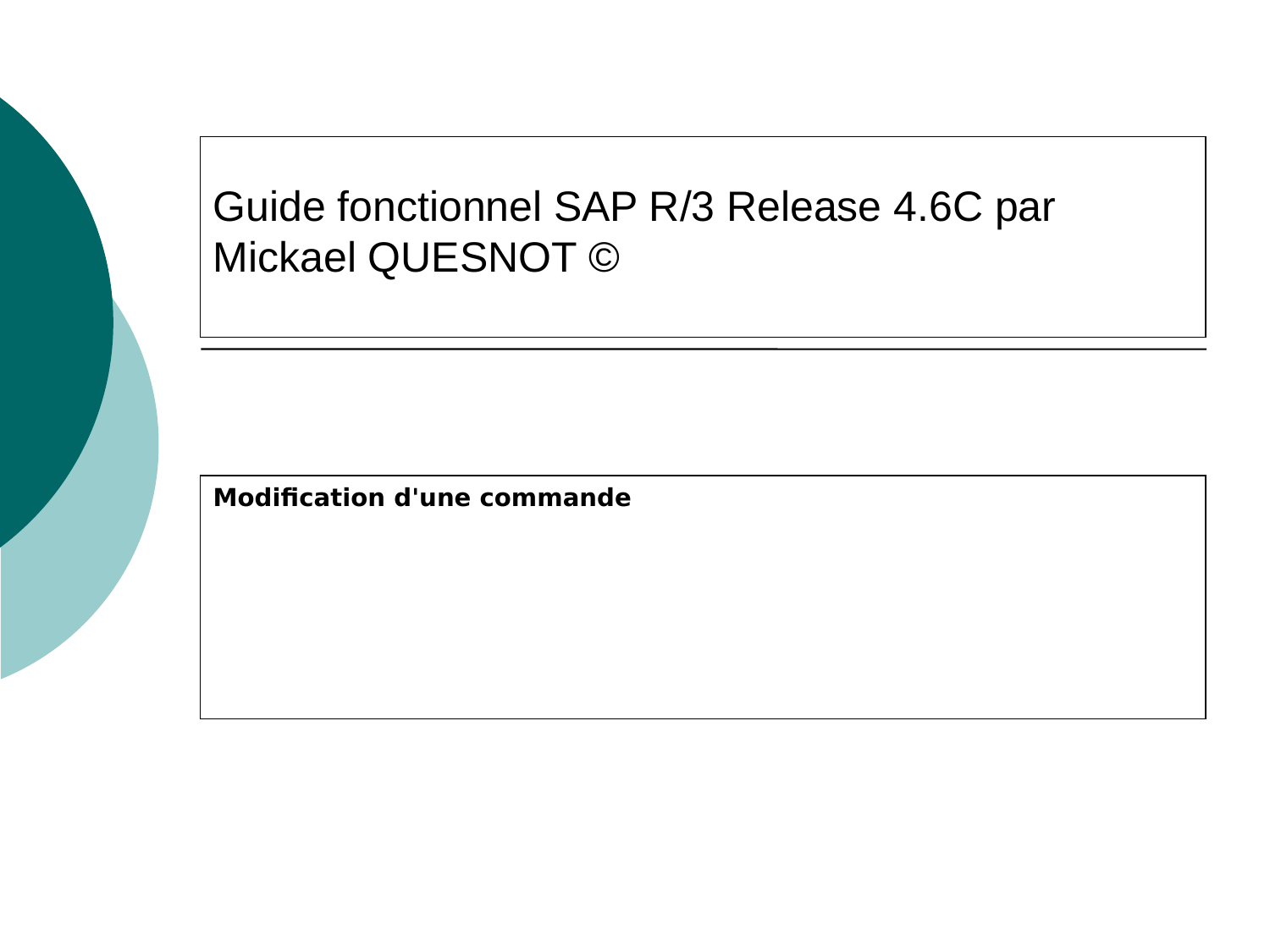

# Guide fonctionnel SAP R/3 Release 4.6C par Mickael QUESNOT ©
Modification d'une commande